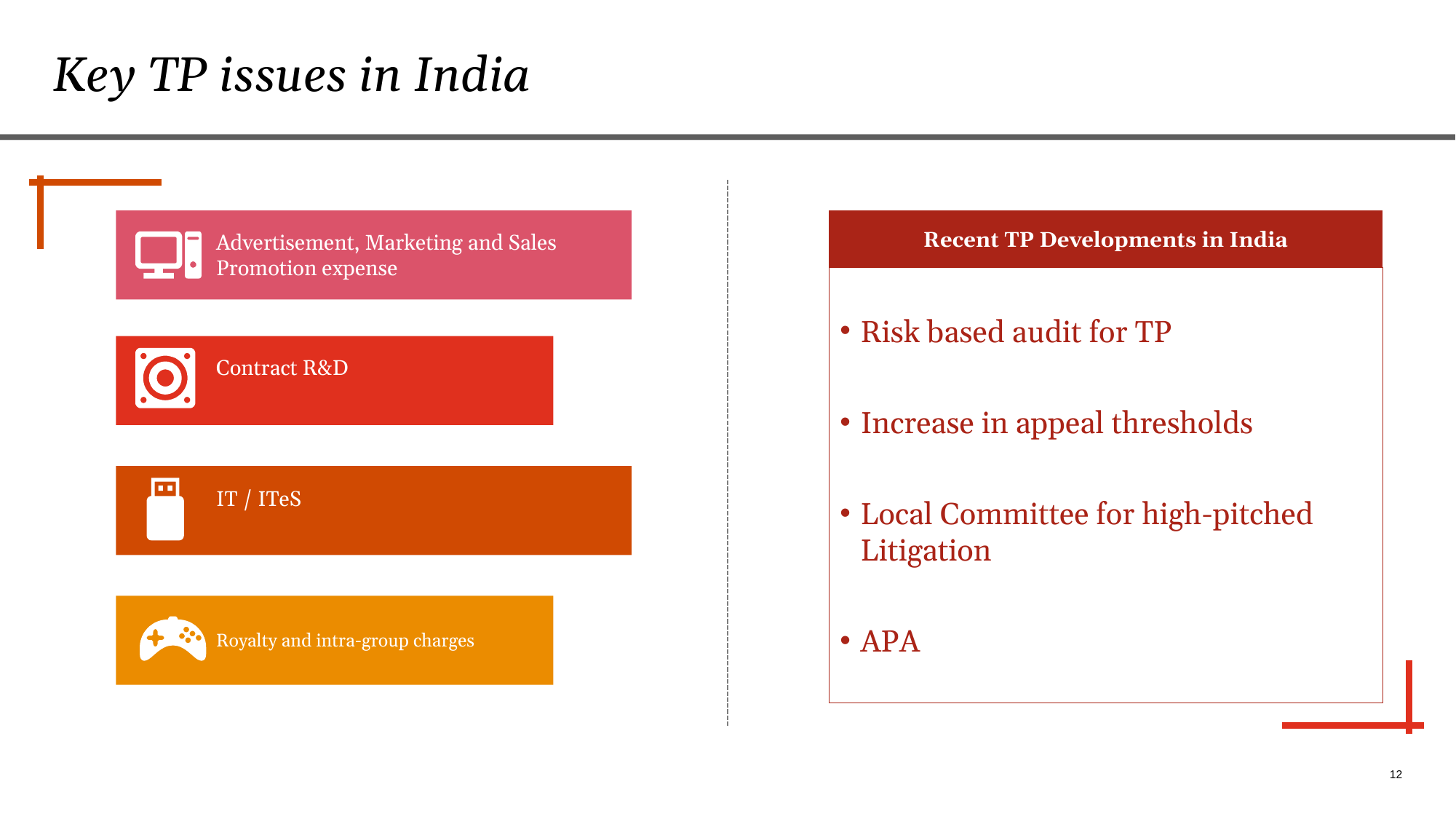

# Key TP issues in India
Recent TP Developments in India

Advertisement, Marketing and Sales Promotion expense

Contract R&D

IT / ITeS

Royalty and intra-group charges
Risk based audit for TP

Increase in appeal thresholds

Local Committee for high-pitched Litigation

APA
12